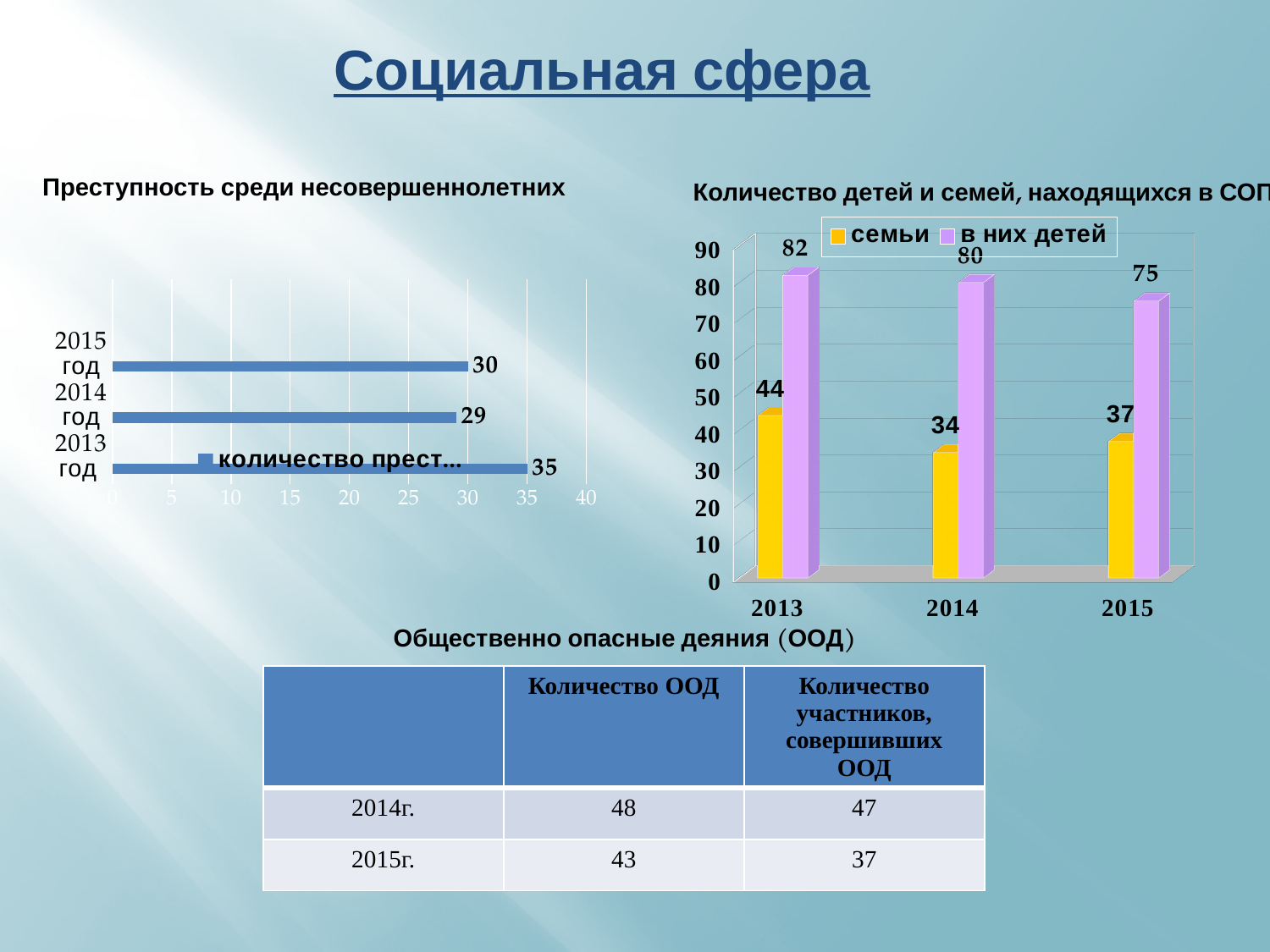

Социальная сфера
Преступность среди несовершеннолетних
Количество детей и семей, находящихся в СОП

[unsupported chart]

### Chart

| Category | количество преступлений | Столбец2 | Столбец1 |
|---|---|---|---|
| 2013 год  | 35.0 | None | None |
| 2014 год | 29.0 | None | None |
| 2015 год | 30.0 | None | None |
Общественно опасные деяния (ООД)
|  | Количество ООД | Количество участников, совершивших ООД |
| --- | --- | --- |
| 2014г. | 48 | 47 |
| 2015г. | 43 | 37 |